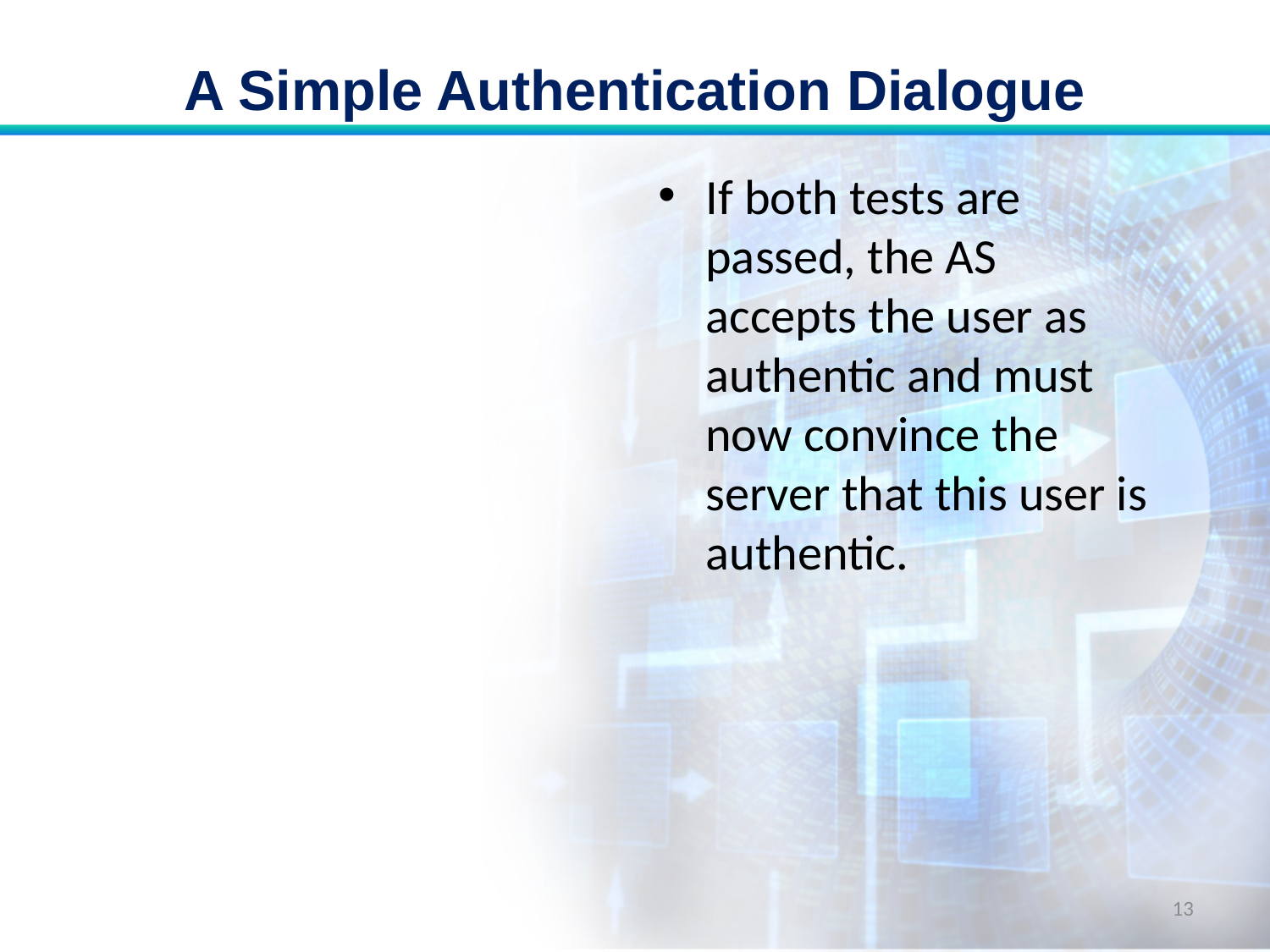

# A Simple Authentication Dialogue
If both tests are passed, the AS accepts the user as authentic and must now convince the server that this user is authentic.
13